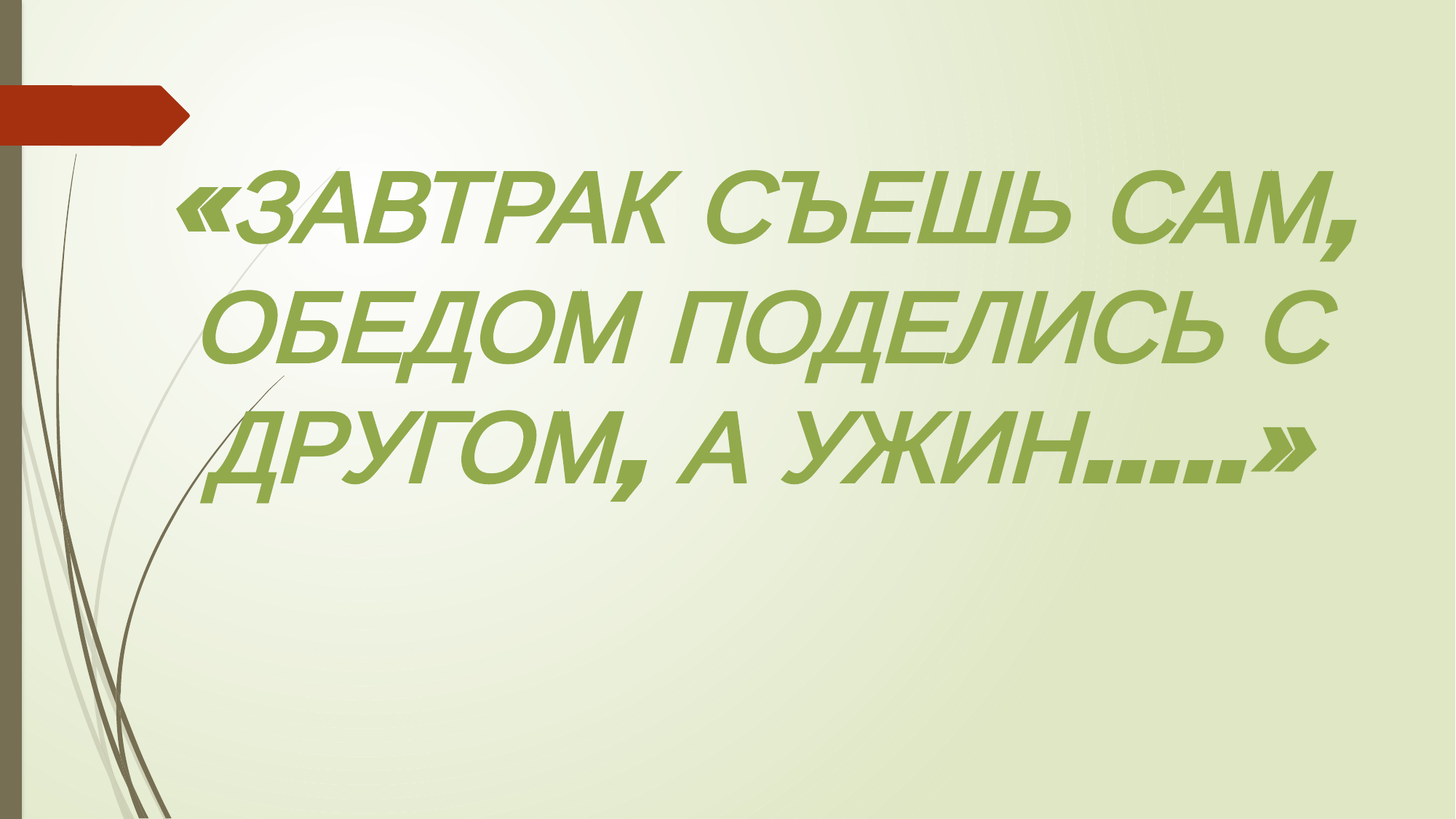

#
«ЗАВТРАК СЪЕШЬ САМ, ОБЕДОМ ПОДЕЛИСЬ С ДРУГОМ, А УЖИН…..»